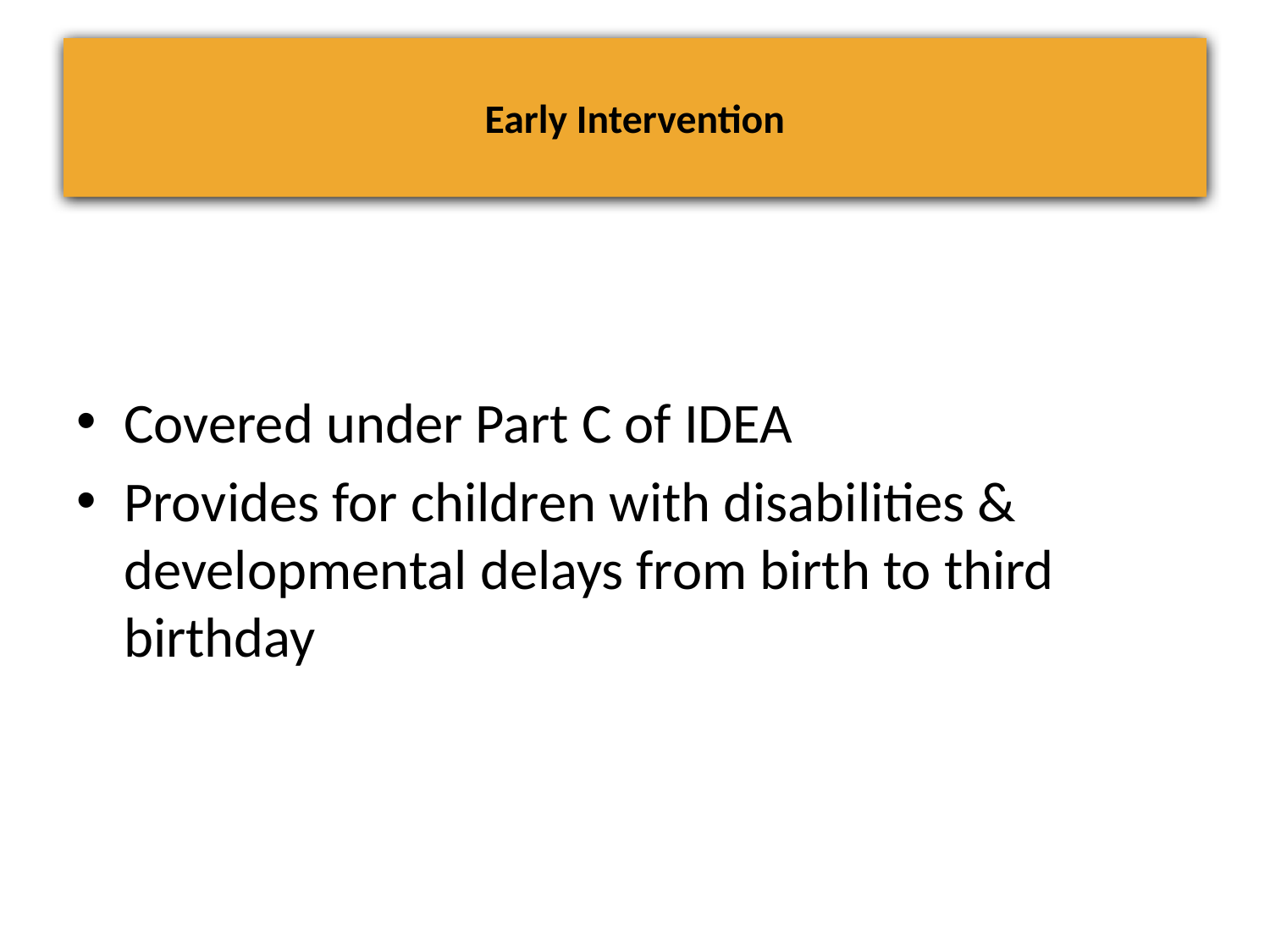

# Early Intervention

Covered under Part C of IDEA
Provides for children with disabilities & developmental delays from birth to third birthday